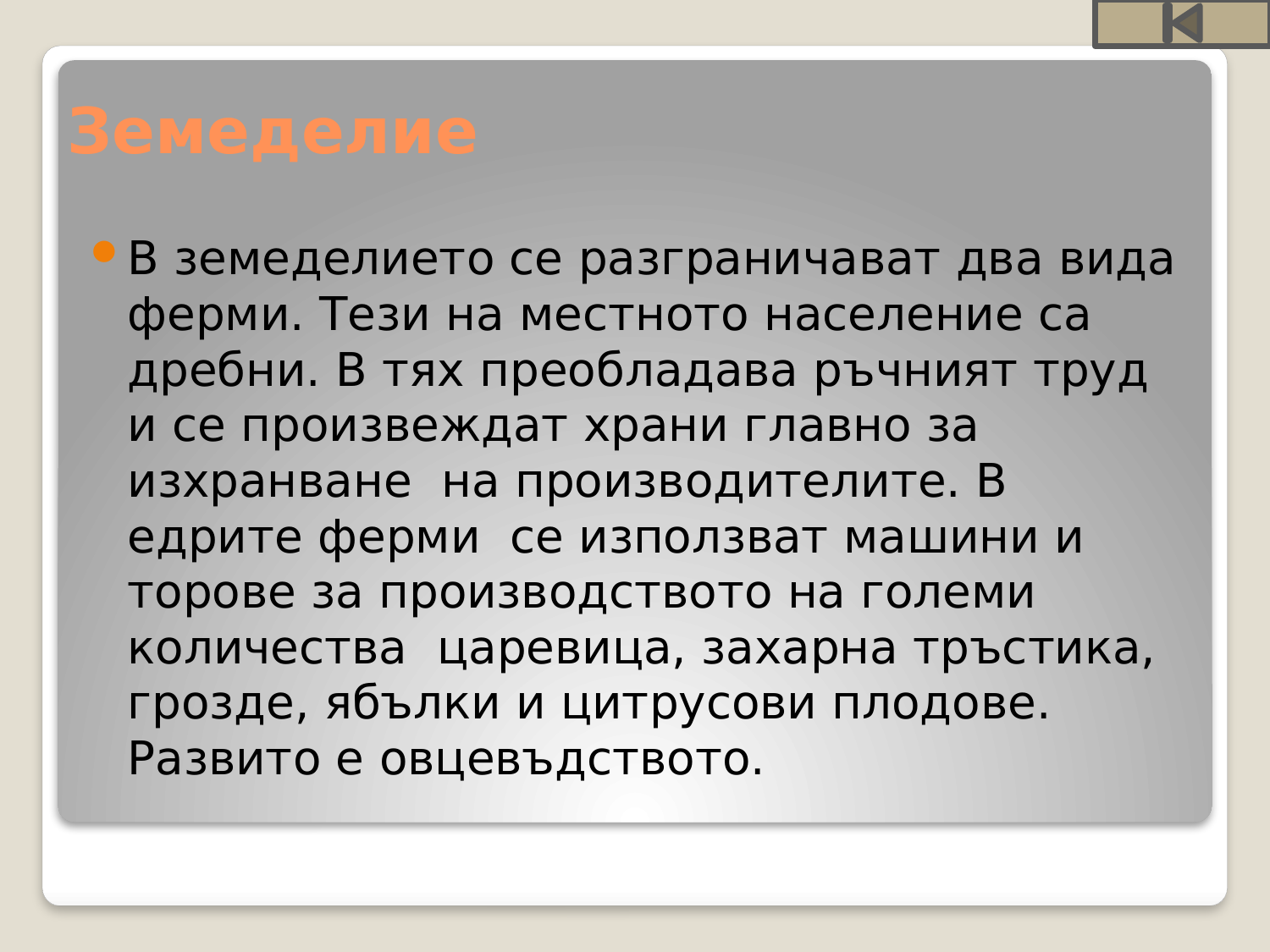

# Земеделие
В земеделието се разграничават два вида ферми. Тези на местното население са дребни. В тях преобладава ръчният труд и се произвеждат храни главно за изхранване  на производителите. В едрите ферми  се използват машини и торове за производството на големи количества  царевица, захарна тръстика, грозде, ябълки и цитрусови плодове. Развито е овцевъдството.